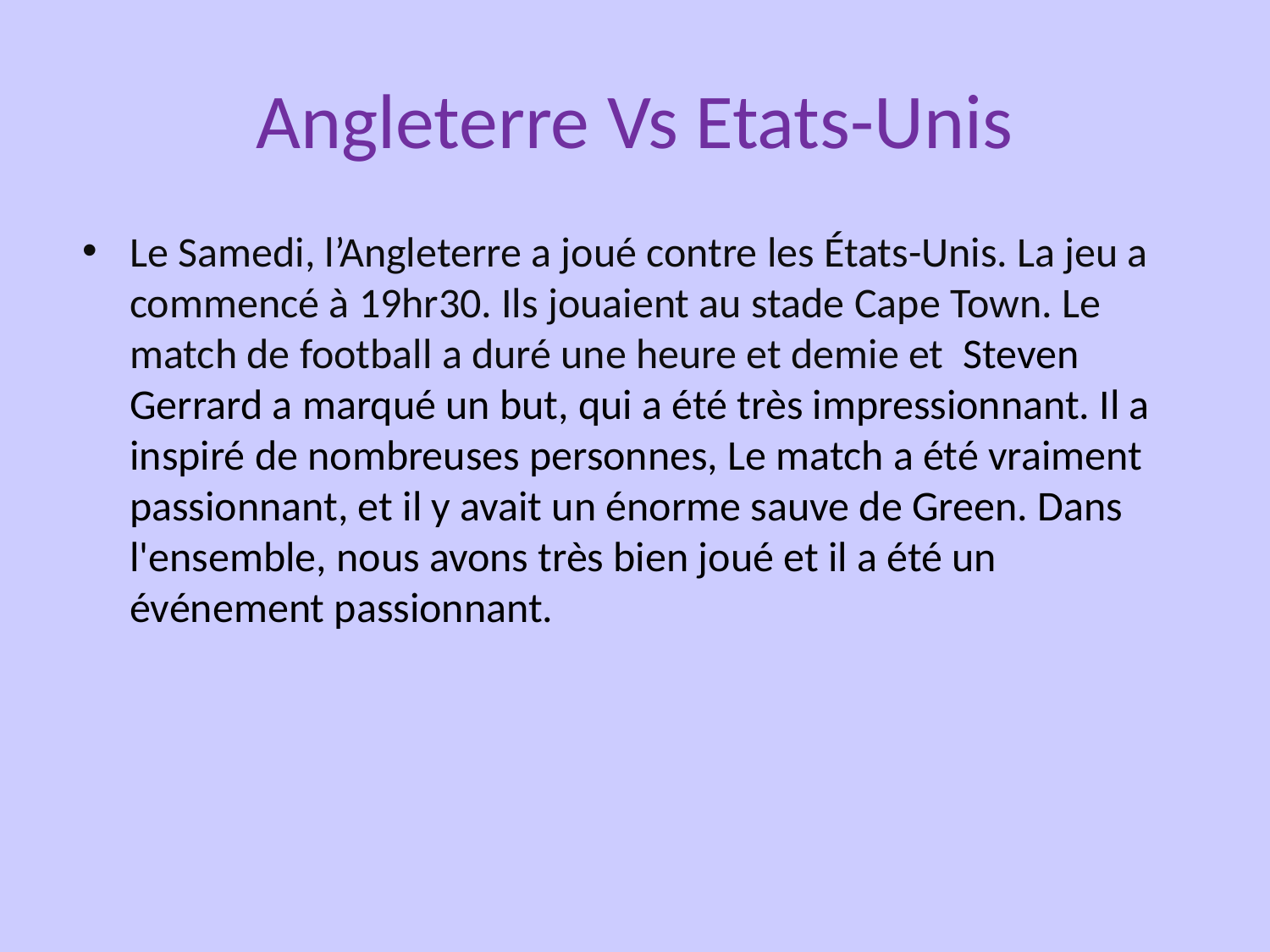

# Angleterre Vs Etats-Unis
Le Samedi, l’Angleterre a joué contre les États-Unis. La jeu a commencé à 19hr30. Ils jouaient au stade Cape Town. Le match de football a duré une heure et demie et  Steven Gerrard a marqué un but, qui a été très impressionnant. Il a inspiré de nombreuses personnes, Le match a été vraiment passionnant, et il y avait un énorme sauve de Green. Dans l'ensemble, nous avons très bien joué et il a été un événement passionnant.